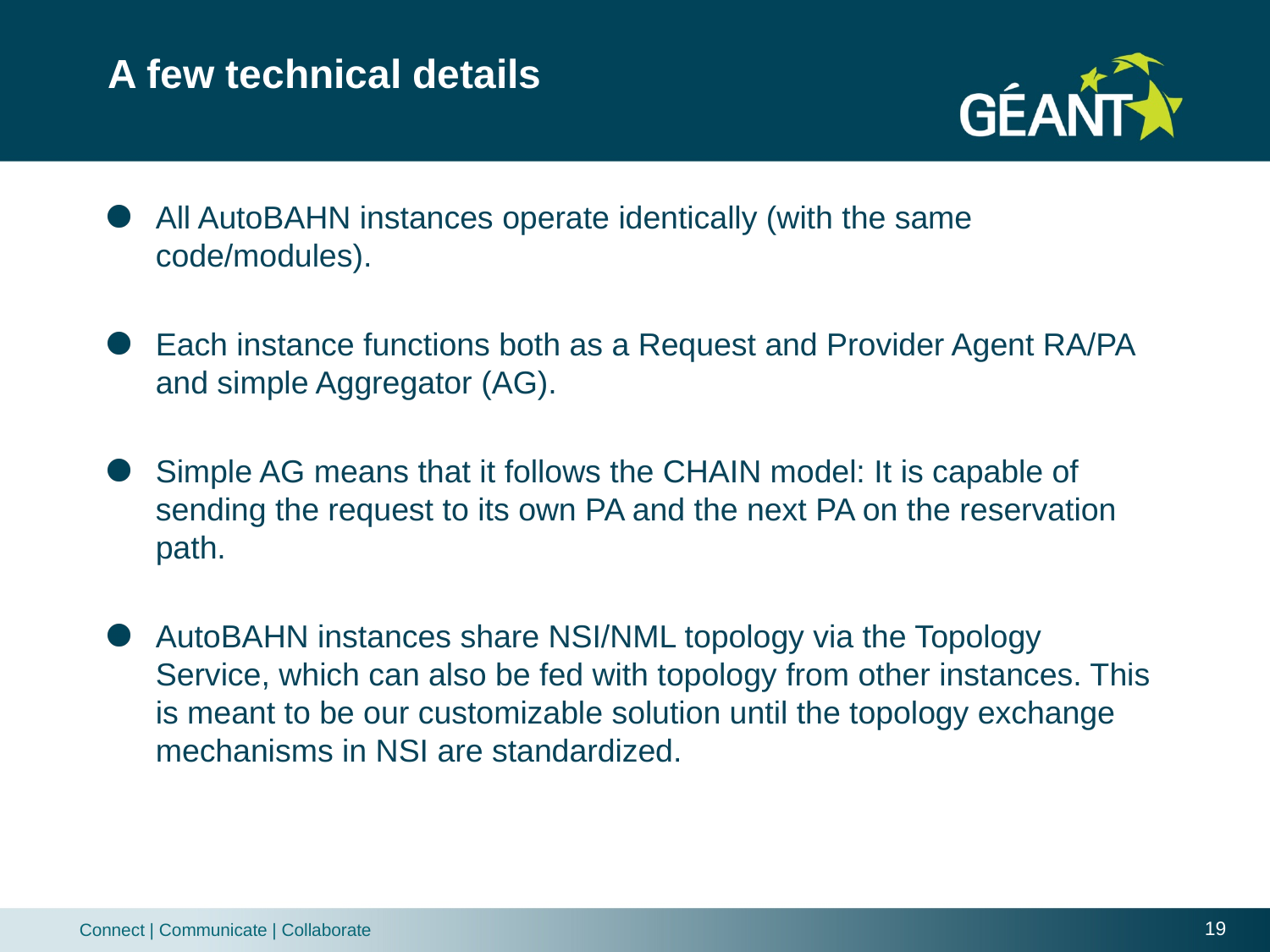

# A few technical details
All AutoBAHN instances operate identically (with the same code/modules).

Each instance functions both as a Request and Provider Agent RA/PA and simple Aggregator (AG).

Simple AG means that it follows the CHAIN model: It is capable of sending the request to its own PA and the next PA on the reservation path.

AutoBAHN instances share NSI/NML topology via the Topology Service, which can also be fed with topology from other instances. This is meant to be our customizable solution until the topology exchange mechanisms in NSI are standardized.